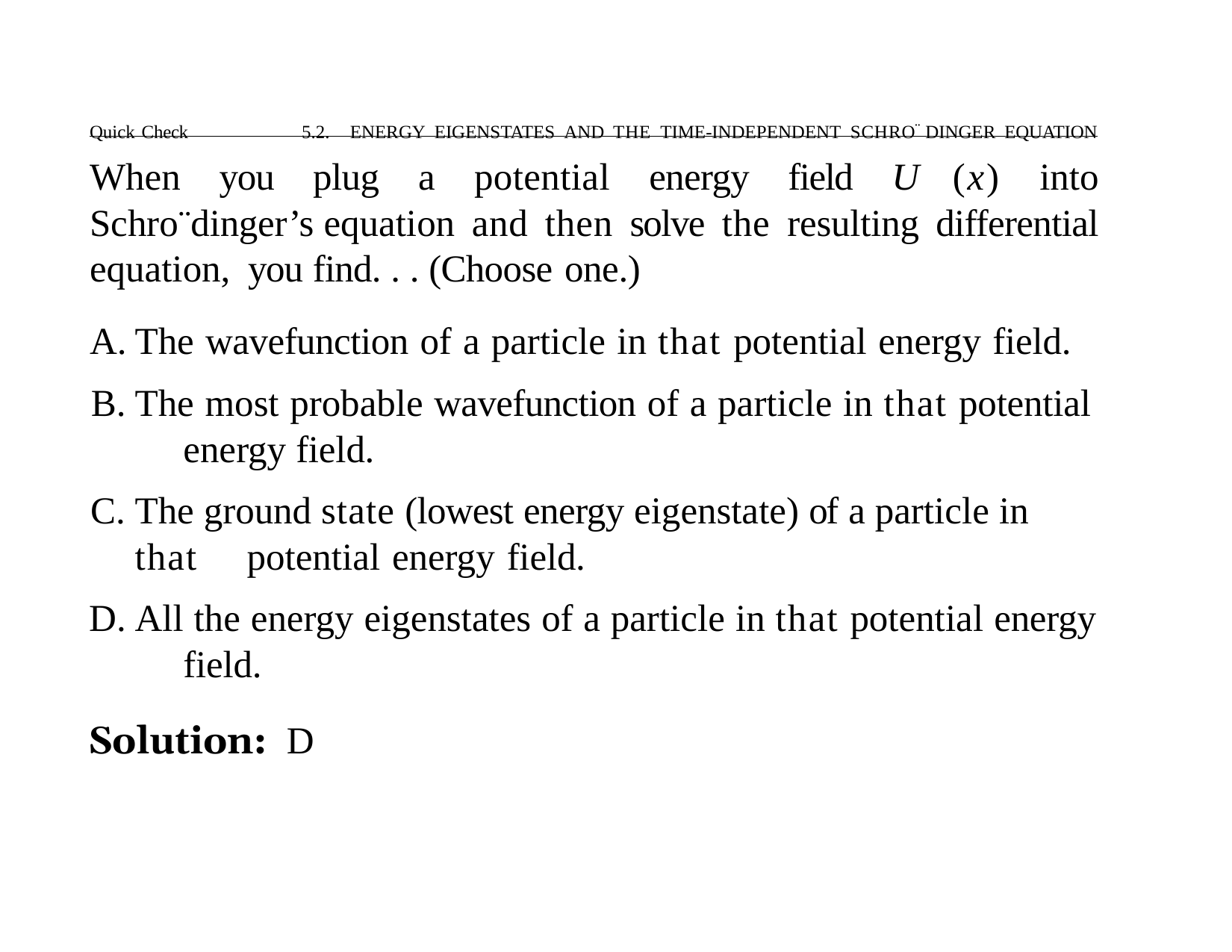

Quick Check	5.2.  ENERGY EIGENSTATES AND THE TIME-INDEPENDENT SCHRO¨ DINGER EQUATION

# When you plug a potential energy field U (x) into Schro¨dinger’s equation and then solve the resulting differential equation, you find. . . (Choose one.)
The wavefunction of a particle in that potential energy field.
The most probable wavefunction of a particle in that potential 	energy field.
The ground state (lowest energy eigenstate) of a particle in that 	potential energy field.
All the energy eigenstates of a particle in that potential energy 	field.
Solution:	D